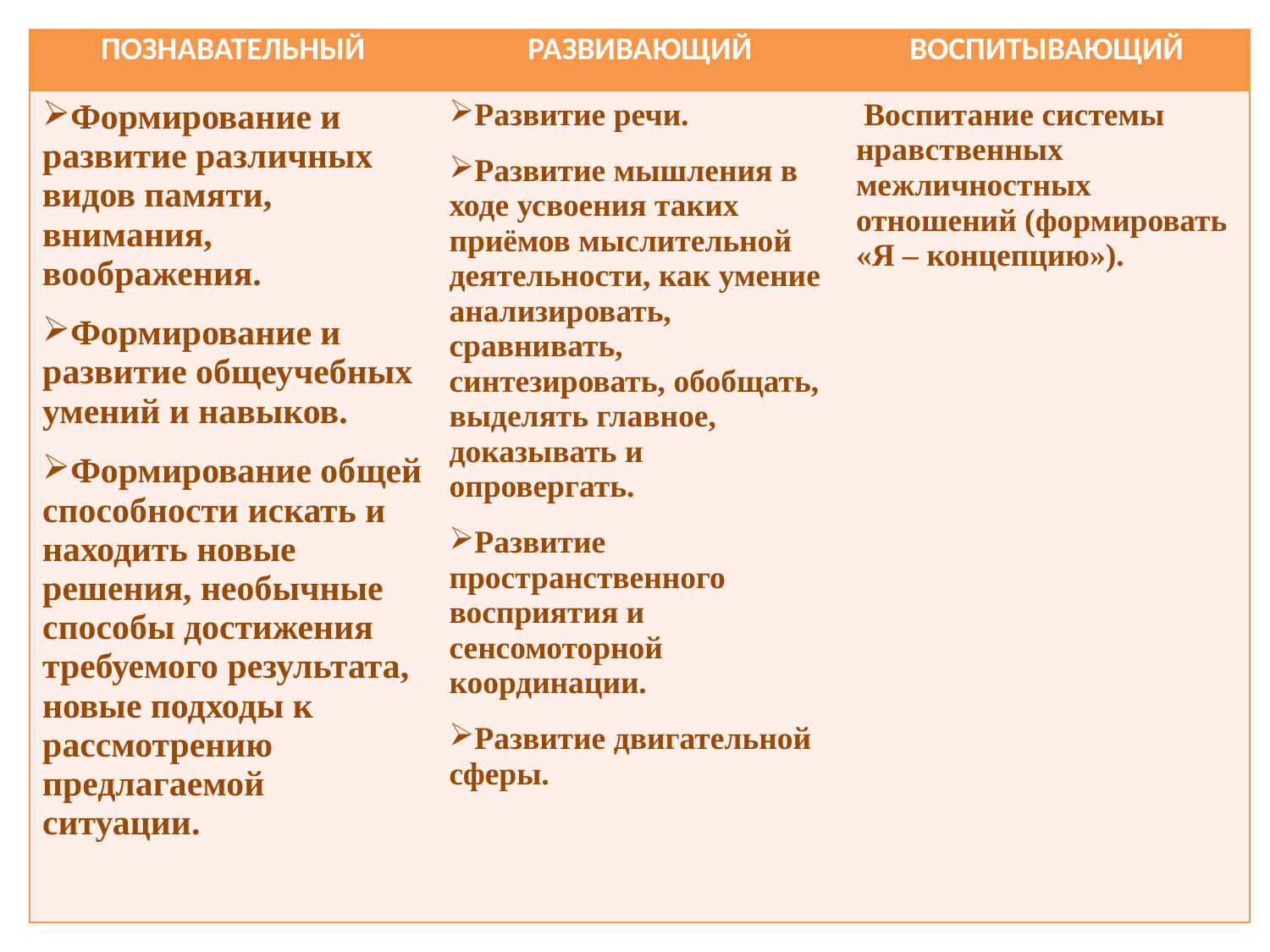

| ПОЗНАВАТЕЛЬНЫЙ | РАЗВИВАЮЩИЙ | ВОСПИТЫВАЮЩИЙ |
| --- | --- | --- |
| Формирование и развитие различных видов памяти, внимания, воображения. Формирование и развитие общеучебных умений и навыков. Формирование общей способности искать и находить новые решения, необычные способы достижения требуемого результата, новые подходы к рассмотрению предлагаемой ситуации. | Развитие речи. Развитие мышления в ходе усвоения таких приёмов мыслительной деятельности, как умение анализировать, сравнивать, синтезировать, обобщать, выделять главное, доказывать и опровергать. Развитие пространственного восприятия и сенсомоторной координации. Развитие двигательной сферы. | Воспитание системы нравственных межличностных отношений (формировать «Я – концепцию»). |
#